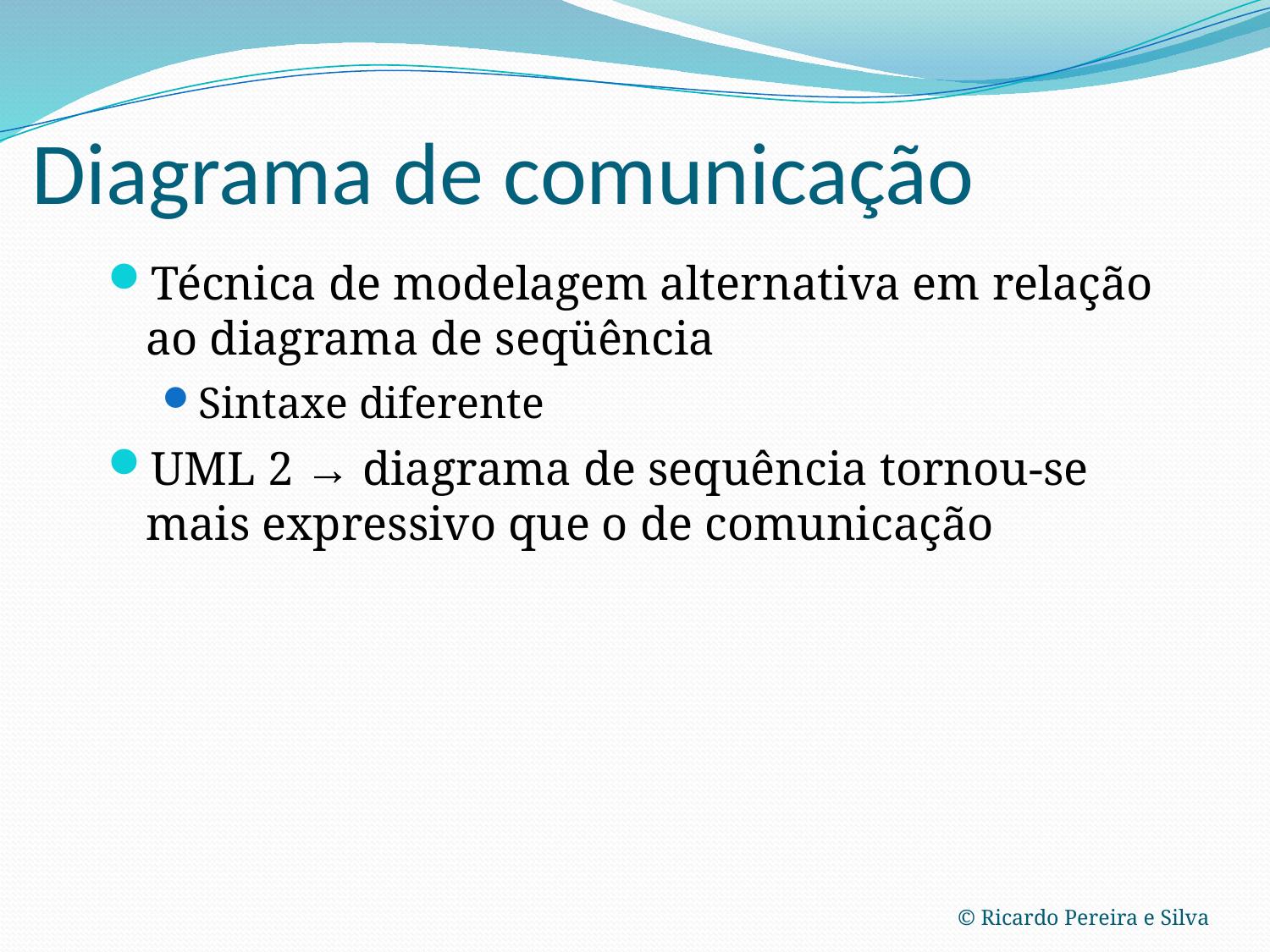

Diagrama de comunicação
Técnica de modelagem alternativa em relação ao diagrama de seqüência
Sintaxe diferente
UML 2 → diagrama de sequência tornou-se mais expressivo que o de comunicação
© Ricardo Pereira e Silva